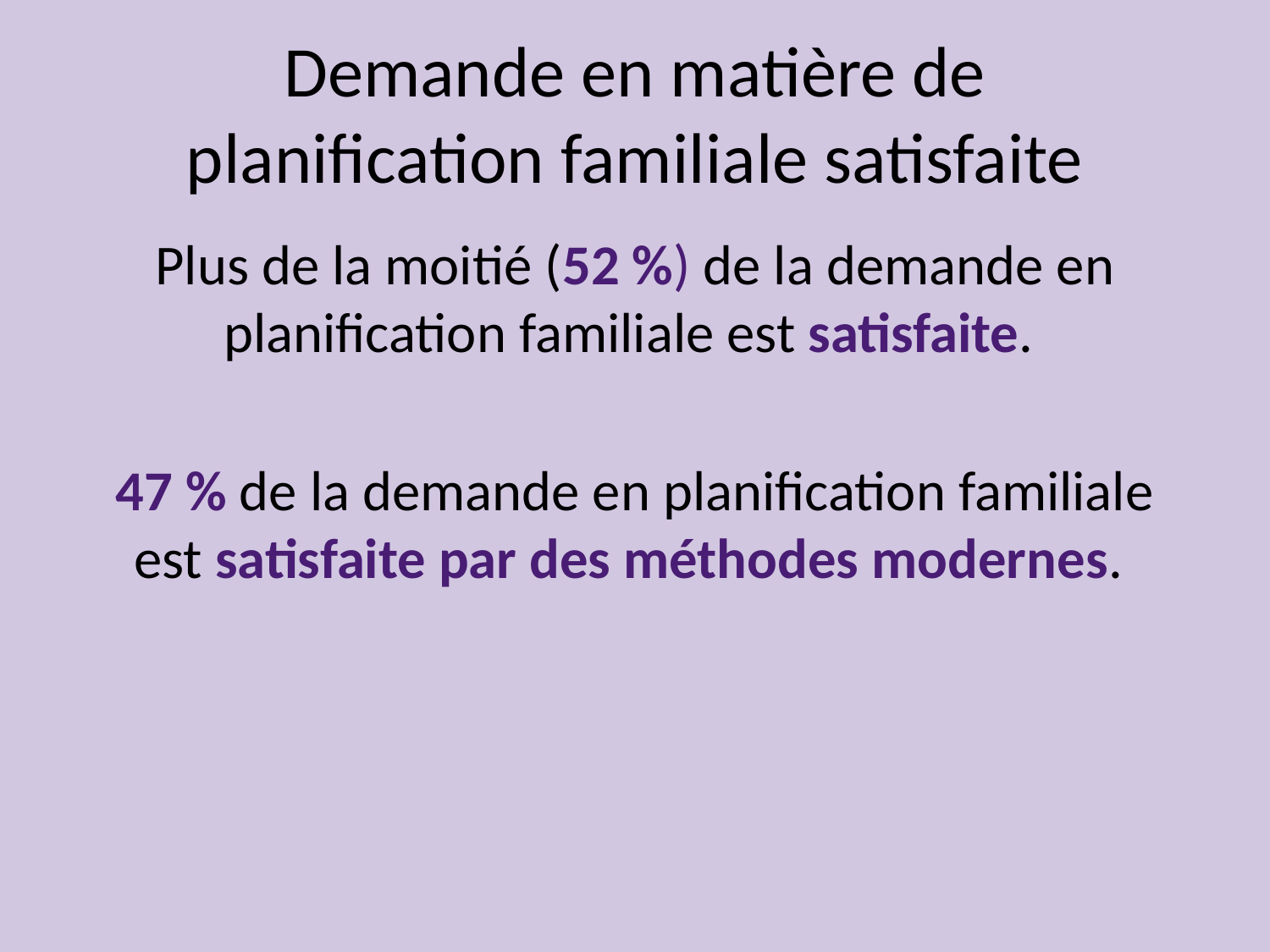

# Demande en matière de planification familiale satisfaite
Plus de la moitié (52 %) de la demande en planification familiale est satisfaite.

47 % de la demande en planification familiale est satisfaite par des méthodes modernes.